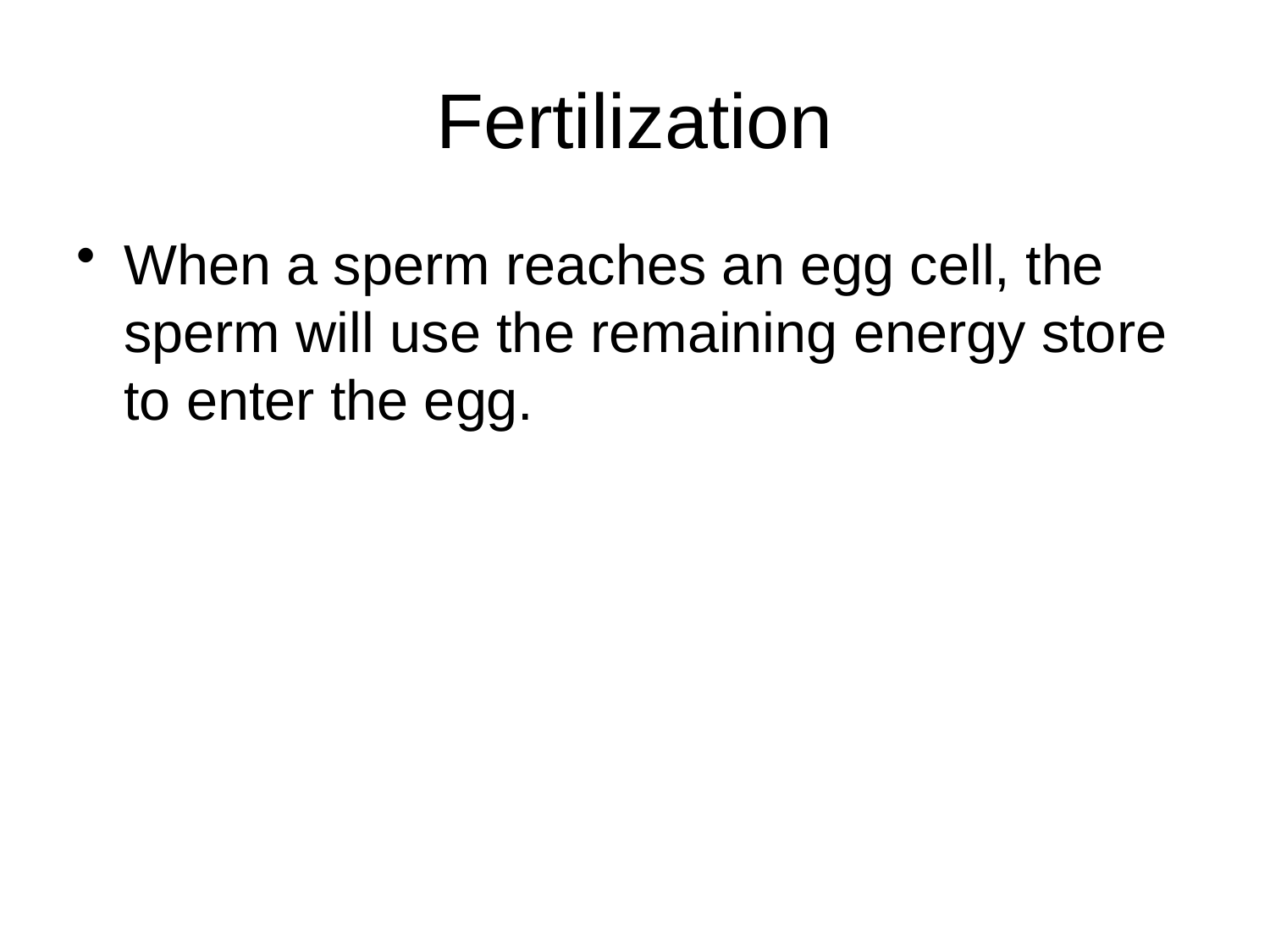

# Fertilization
When a sperm reaches an egg cell, the sperm will use the remaining energy store to enter the egg.